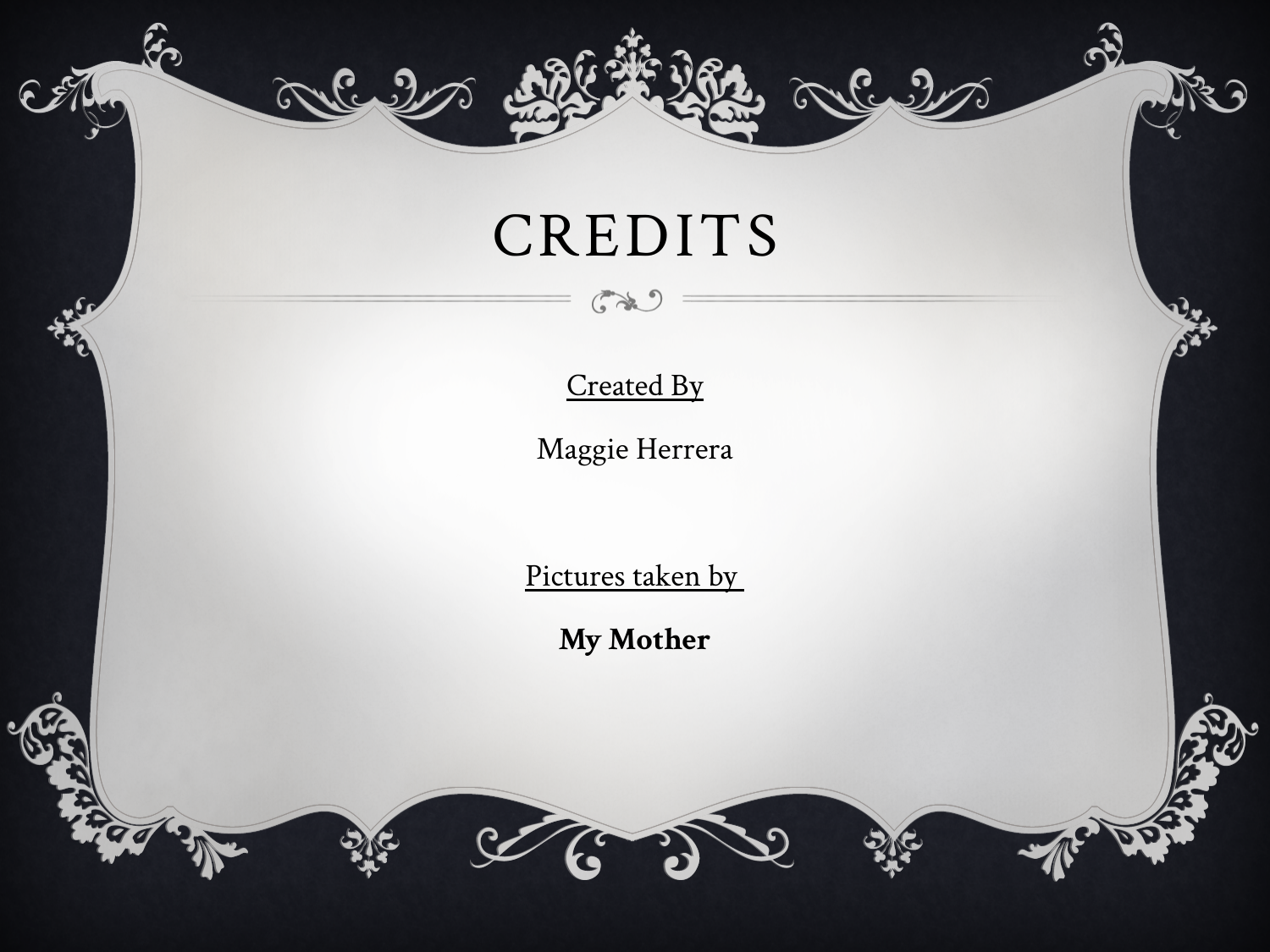

# Credits
Created By
Maggie Herrera

Pictures taken by
My Mother